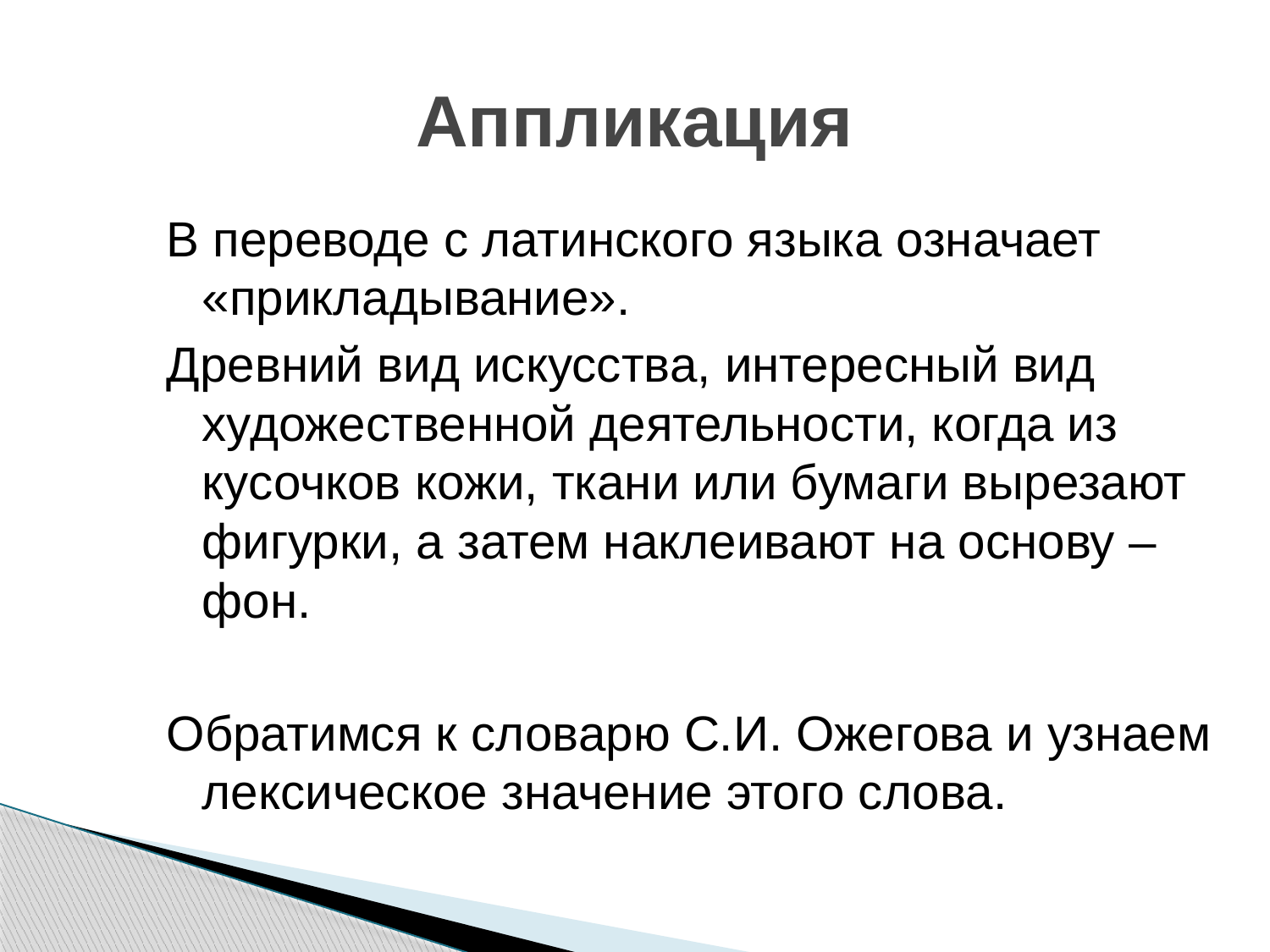

# Аппликация
В переводе с латинского языка означает «прикладывание».
Древний вид искусства, интересный вид художественной деятельности, когда из кусочков кожи, ткани или бумаги вырезают фигурки, а затем наклеивают на основу – фон.

Обратимся к словарю С.И. Ожегова и узнаем лексическое значение этого слова.